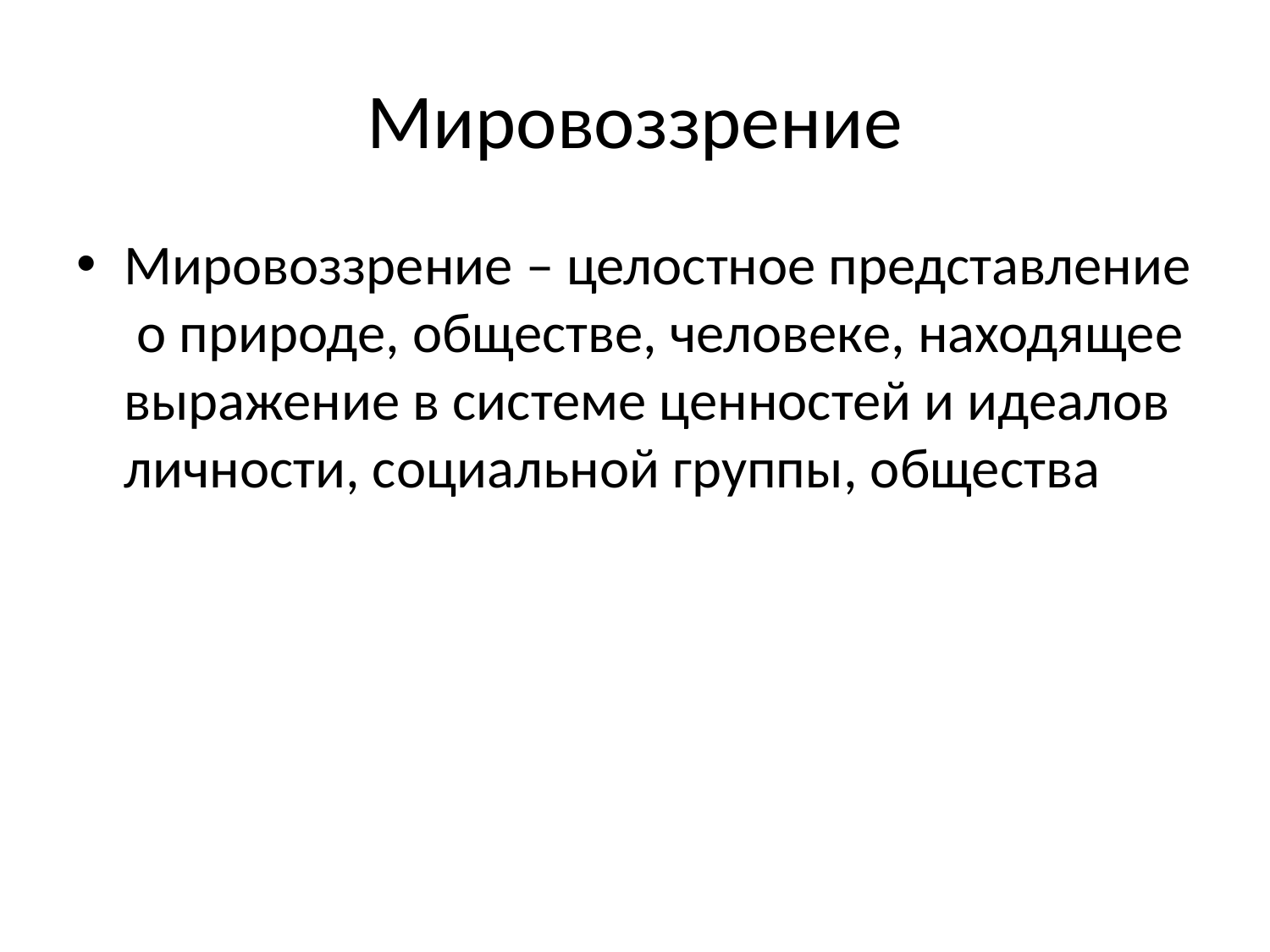

# Мировоззрение
Мировоззрение – целостное представление  о природе, обществе, человеке, находящее выражение в системе ценностей и идеалов личности, социальной группы, общества